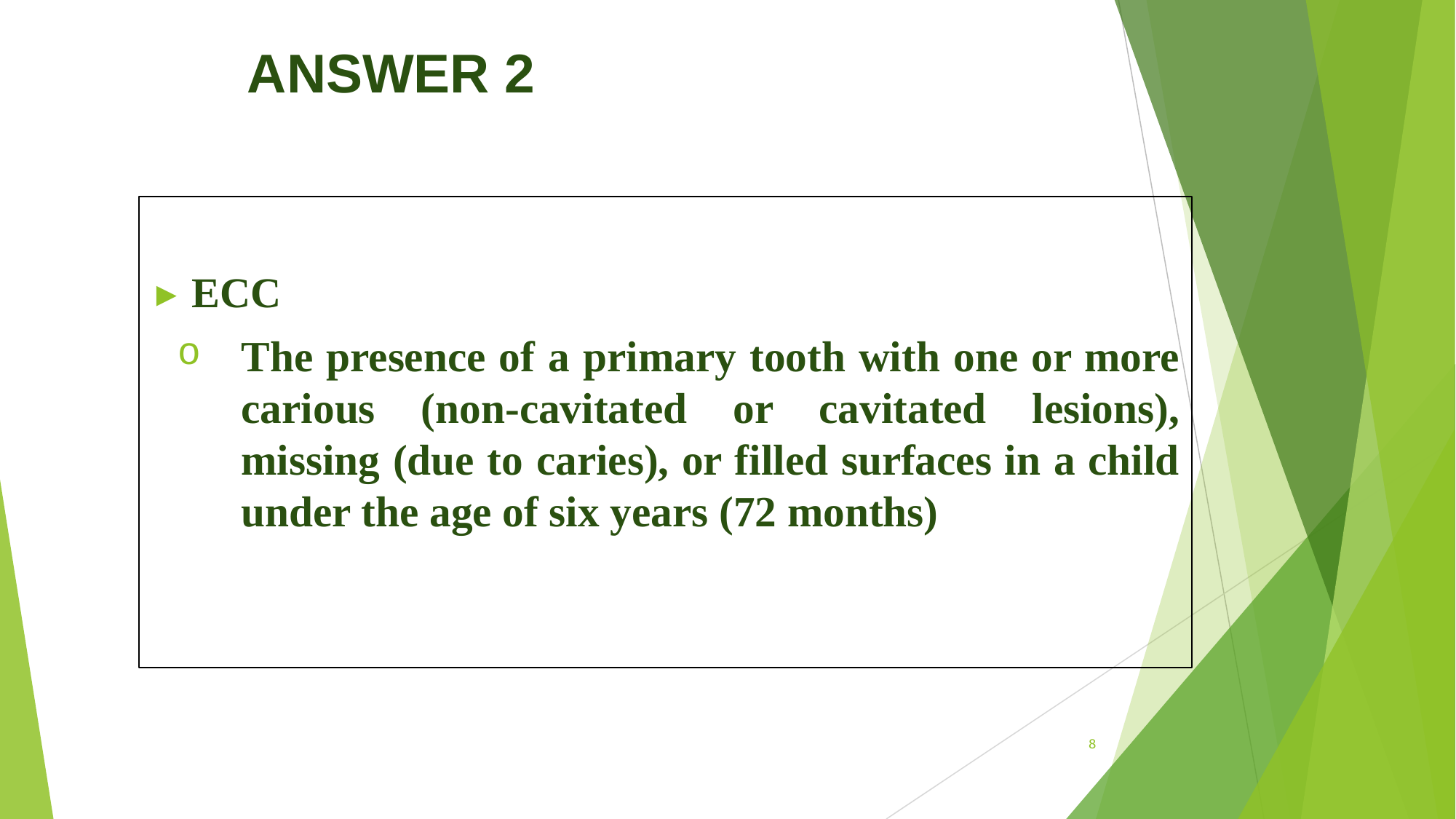

# ANSWER 2

ECC
The presence of a primary tooth with one or more carious (non-cavitated or cavitated lesions), missing (due to caries), or filled surfaces in a child under the age of six years (72 months)

8